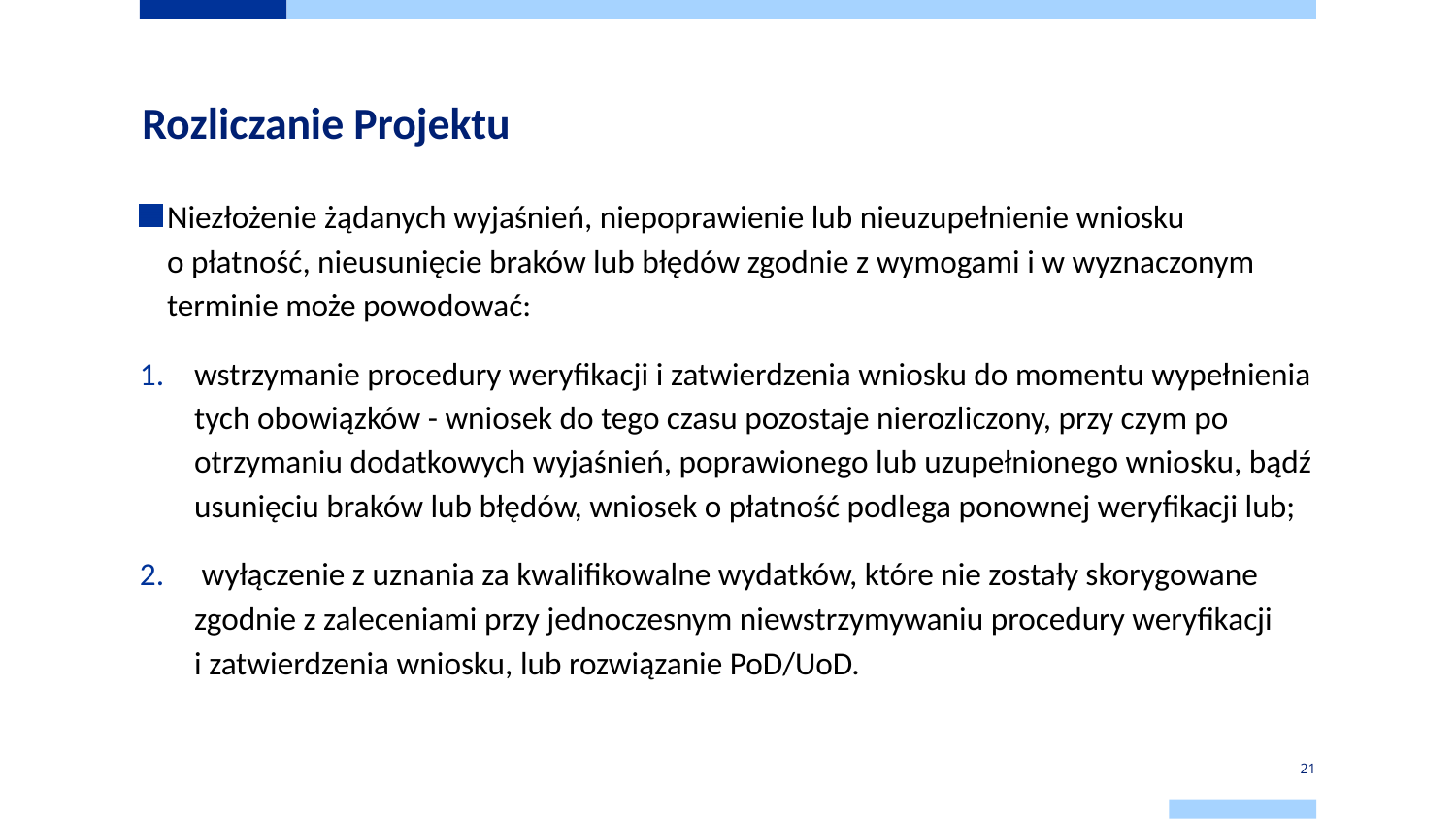

# Rozliczanie Projektu

Niezłożenie żądanych wyjaśnień, niepoprawienie lub nieuzupełnienie wniosku
o płatność, nieusunięcie braków lub błędów zgodnie z wymogami i w wyznaczonym terminie może powodować:
wstrzymanie procedury weryfikacji i zatwierdzenia wniosku do momentu wypełnienia tych obowiązków - wniosek do tego czasu pozostaje nierozliczony, przy czym po otrzymaniu dodatkowych wyjaśnień, poprawionego lub uzupełnionego wniosku, bądź usunięciu braków lub błędów, wniosek o płatność podlega ponownej weryfikacji lub;
 wyłączenie z uznania za kwalifikowalne wydatków, które nie zostały skorygowane zgodnie z zaleceniami przy jednoczesnym niewstrzymywaniu procedury weryfikacji
i zatwierdzenia wniosku, lub rozwiązanie PoD/UoD.

21